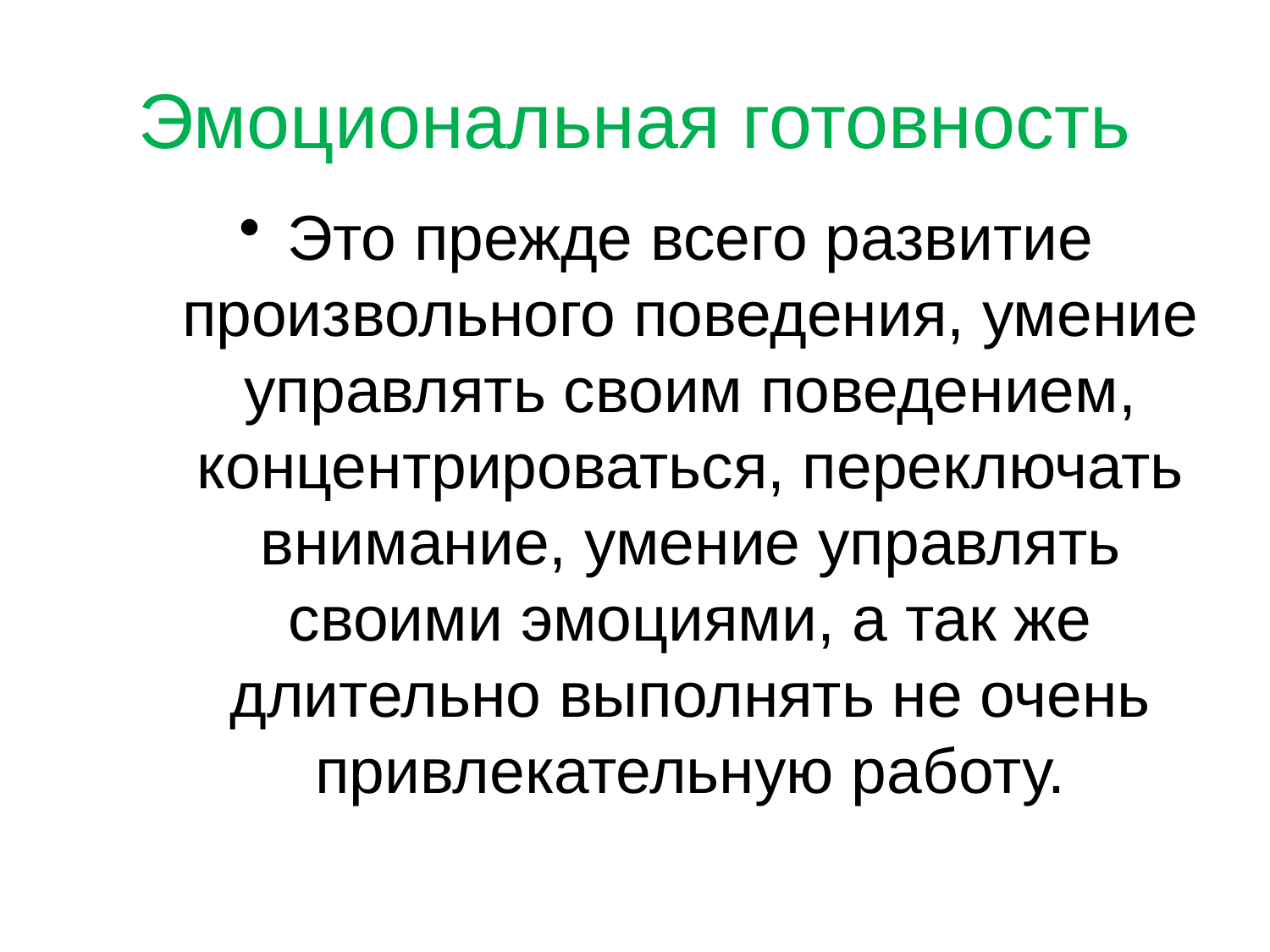

# Эмоциональная готовность
Это прежде всего развитие произвольного поведения, умение управлять своим поведением, концентрироваться, переключать внимание, умение управлять своими эмоциями, а так же длительно выполнять не очень привлекательную работу.